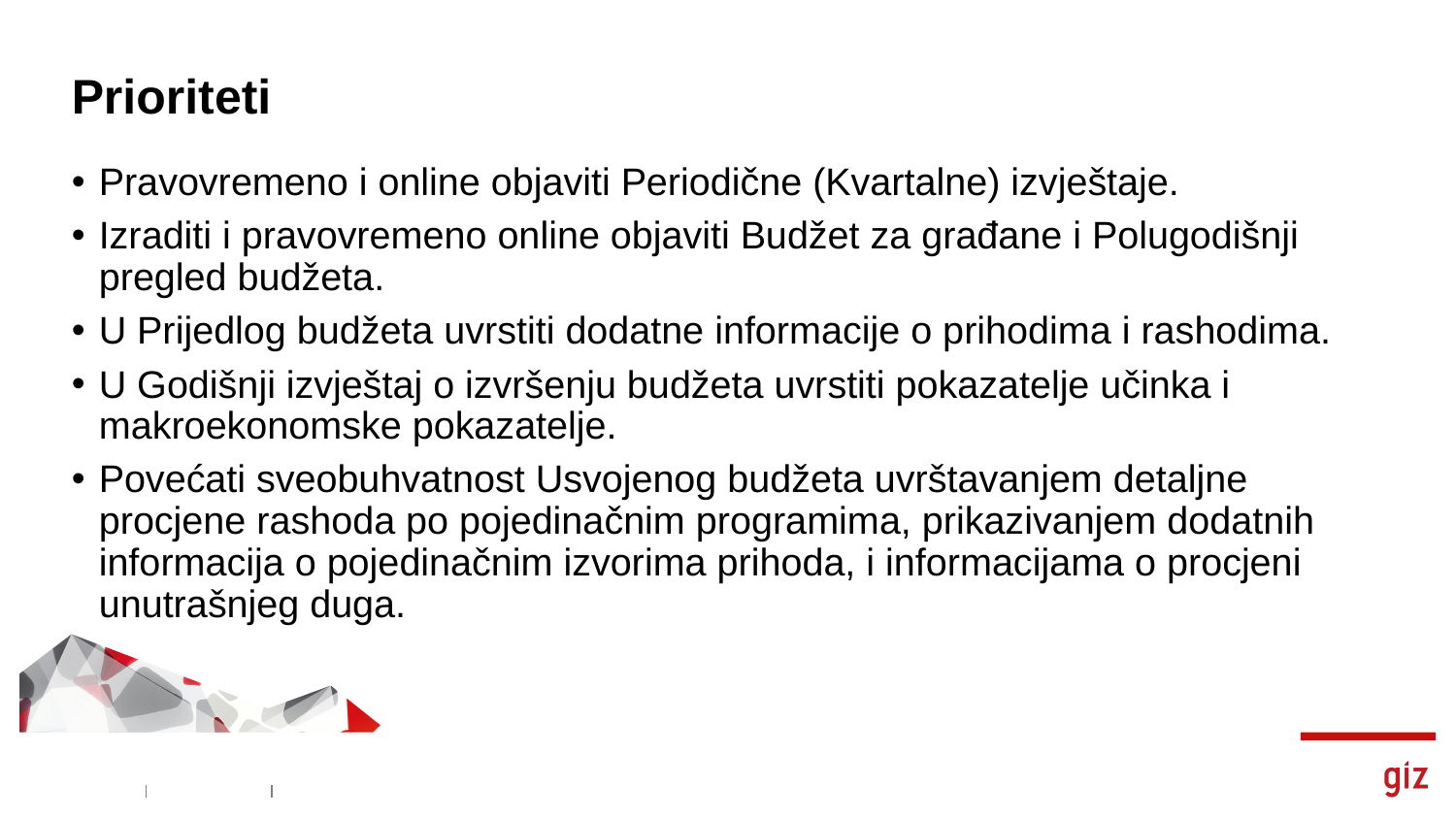

# Prioriteti
Pravovremeno i online objaviti Periodične (Kvartalne) izvještaje.
Izraditi i pravovremeno online objaviti Budžet za građane i Polugodišnji pregled budžeta.
U Prijedlog budžeta uvrstiti dodatne informacije o prihodima i rashodima.
U Godišnji izvještaj o izvršenju budžeta uvrstiti pokazatelje učinka i makroekonomske pokazatelje.
Povećati sveobuhvatnost Usvojenog budžeta uvrštavanjem detaljne procjene rashoda po pojedinačnim programima, prikazivanjem dodatnih informacija o pojedinačnim izvorima prihoda, i informacijama o procjeni unutrašnjeg duga.